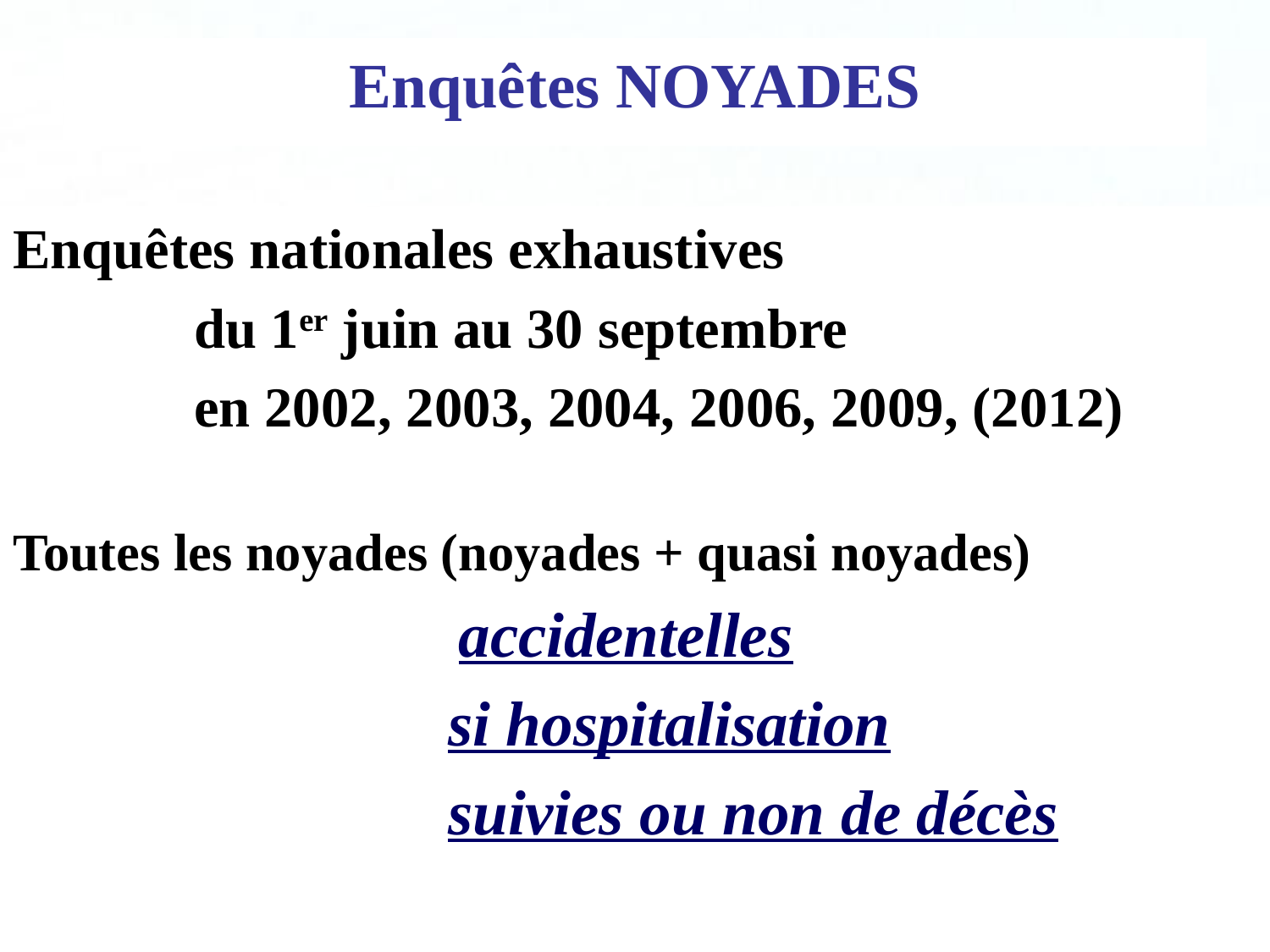

# Enquêtes NOYADES

Enquêtes nationales exhaustives
		du 1er juin au 30 septembre
		en 2002, 2003, 2004, 2006, 2009, (2012)

Toutes les noyades (noyades + quasi noyades)
				 accidentelles
				si hospitalisation
				suivies ou non de décès